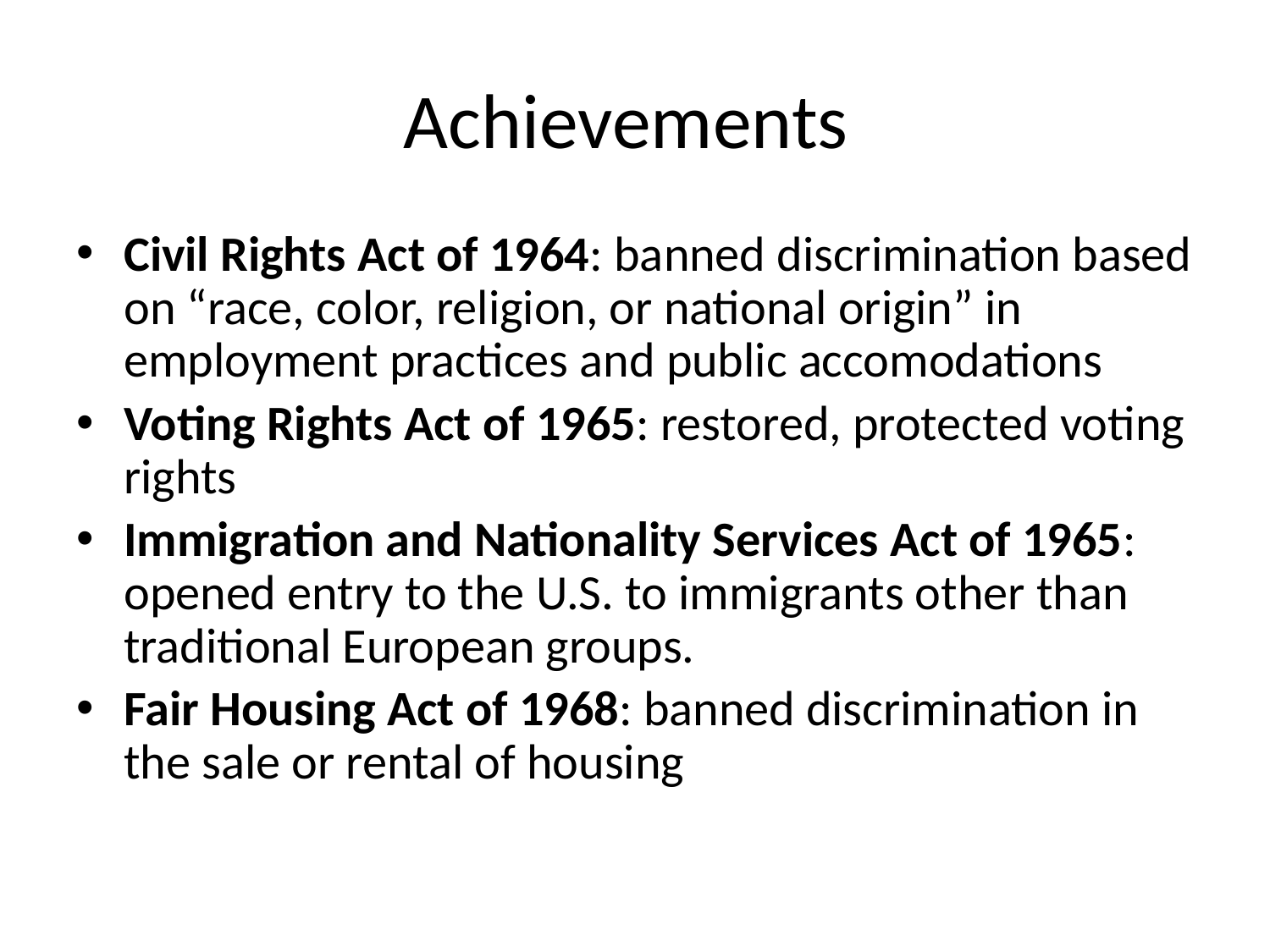

# Achievements
Civil Rights Act of 1964: banned discrimination based on “race, color, religion, or national origin” in employment practices and public accomodations
Voting Rights Act of 1965: restored, protected voting rights
Immigration and Nationality Services Act of 1965: opened entry to the U.S. to immigrants other than traditional European groups.
Fair Housing Act of 1968: banned discrimination in the sale or rental of housing